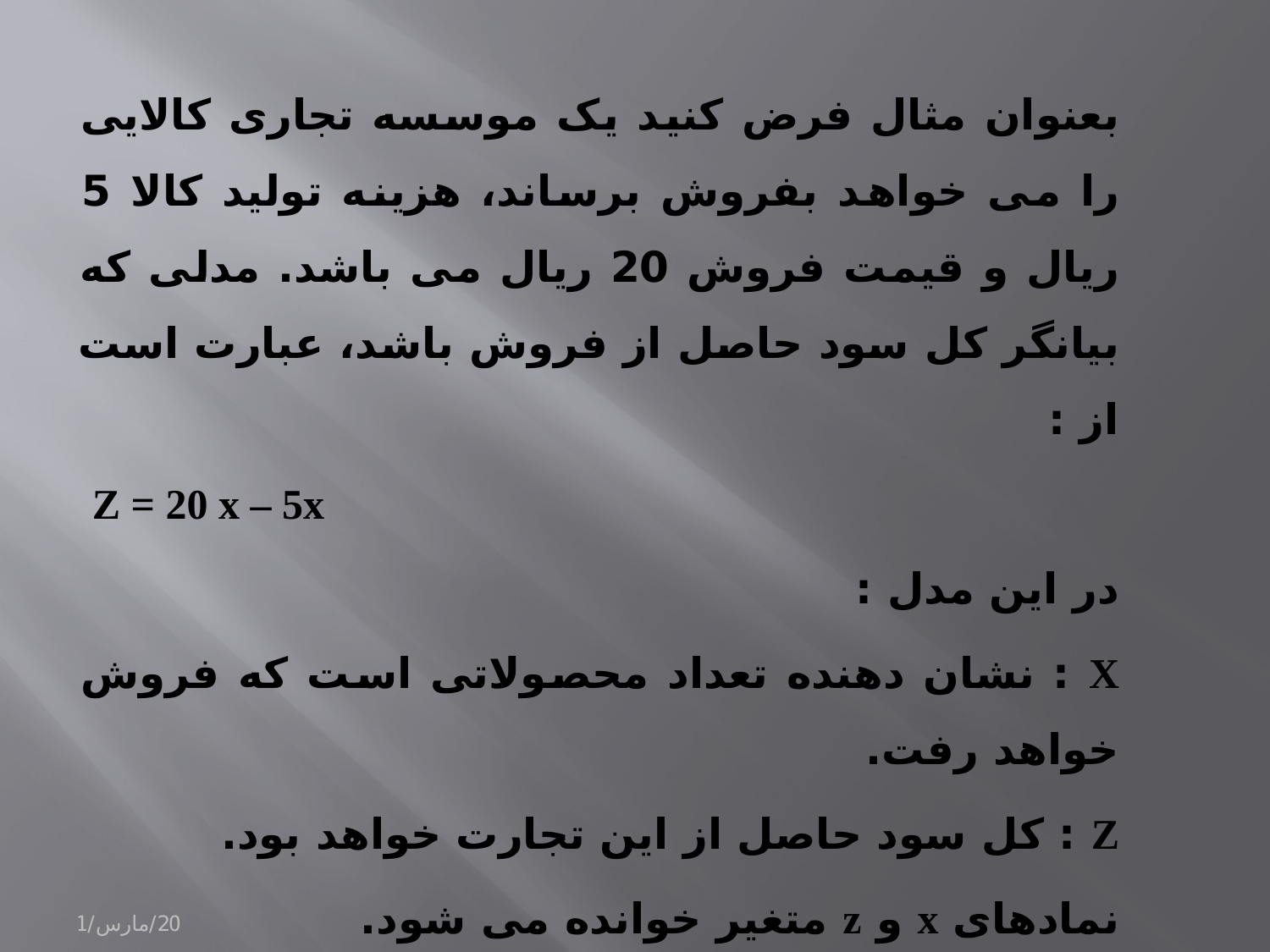

بعنوان مثال فرض کنید یک موسسه تجاری کالایی را می خواهد بفروش برساند، هزینه تولید کالا 5 ریال و قیمت فروش 20 ریال می باشد. مدلی که بیانگر کل سود حاصل از فروش باشد، عبارت است از :
Z = 20 x – 5x
در این مدل :
X : نشان دهنده تعداد محصولاتی است که فروش خواهد رفت.
Z : کل سود حاصل از این تجارت خواهد بود.
نمادهای x و z متغیر خوانده می شود.

20/مارس/1